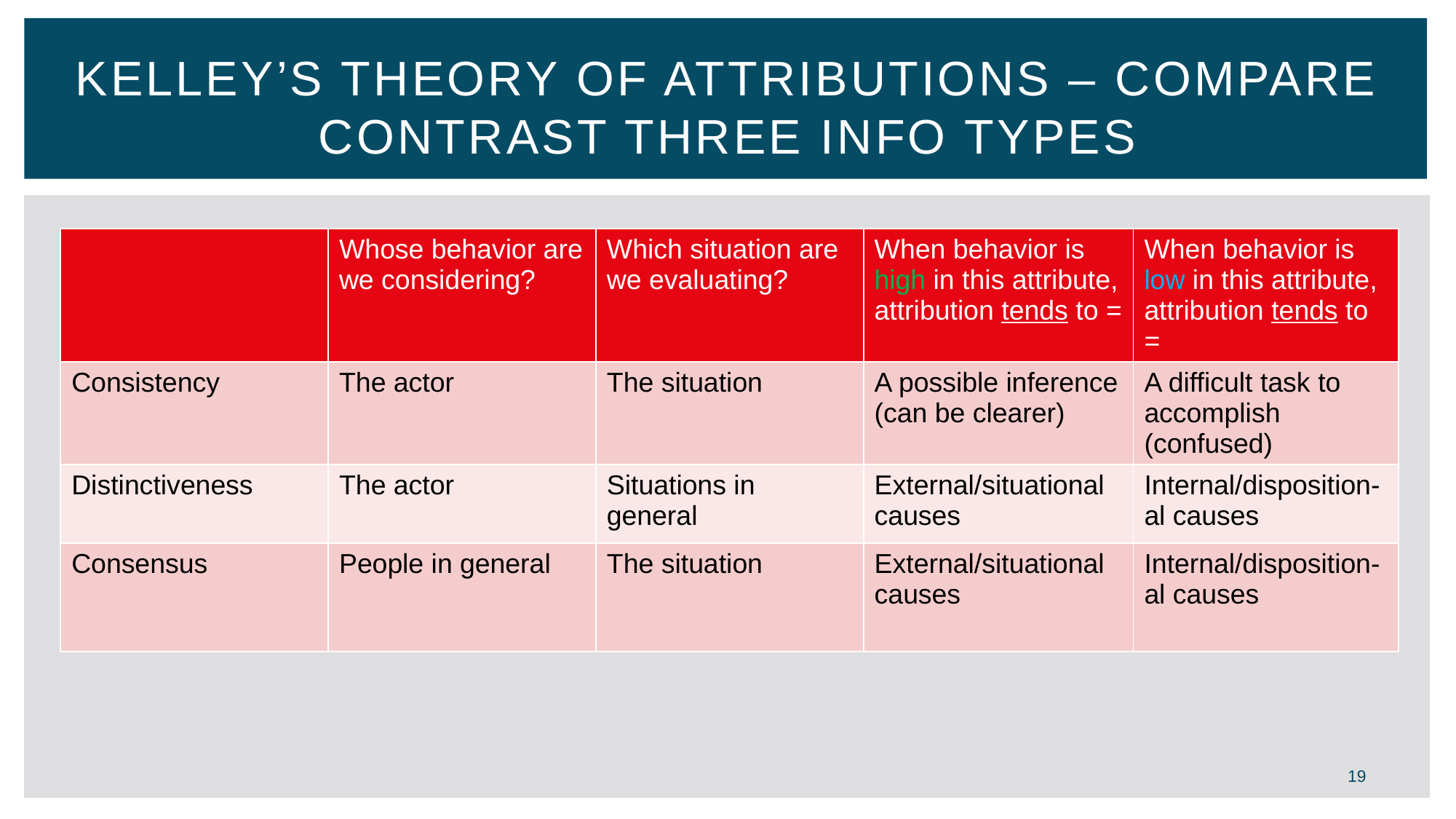

# Kelley’s theory of attributions – Compare contrast three info types
|  | Whose behavior are we considering? | Which situation are we evaluating? | When behavior is high in this attribute, attribution tends to = | When behavior is low in this attribute, attribution tends to = |
| --- | --- | --- | --- | --- |
| Consistency | The actor | The situation | A possible inference (can be clearer) | A difficult task to accomplish (confused) |
| Distinctiveness | The actor | Situations in general | External/situational causes | Internal/disposition-al causes |
| Consensus | People in general | The situation | External/situational causes | Internal/disposition-al causes |
19